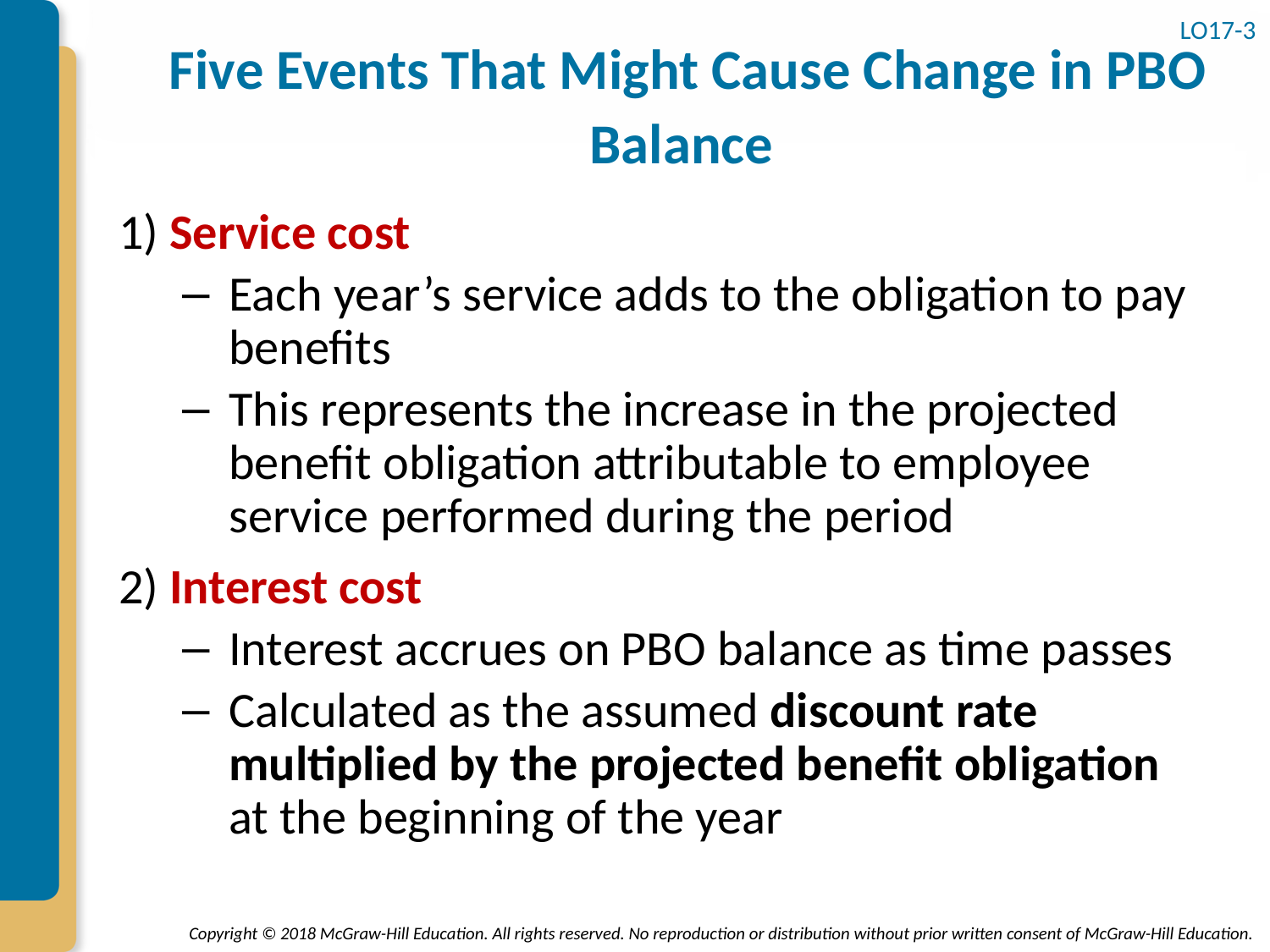

# Five Events That Might Cause Change in PBO Balance
LO17-3
1) Service cost
Each year’s service adds to the obligation to pay benefits
This represents the increase in the projected benefit obligation attributable to employee service performed during the period
2) Interest cost
Interest accrues on PBO balance as time passes
Calculated as the assumed discount rate multiplied by the projected benefit obligation at the beginning of the year